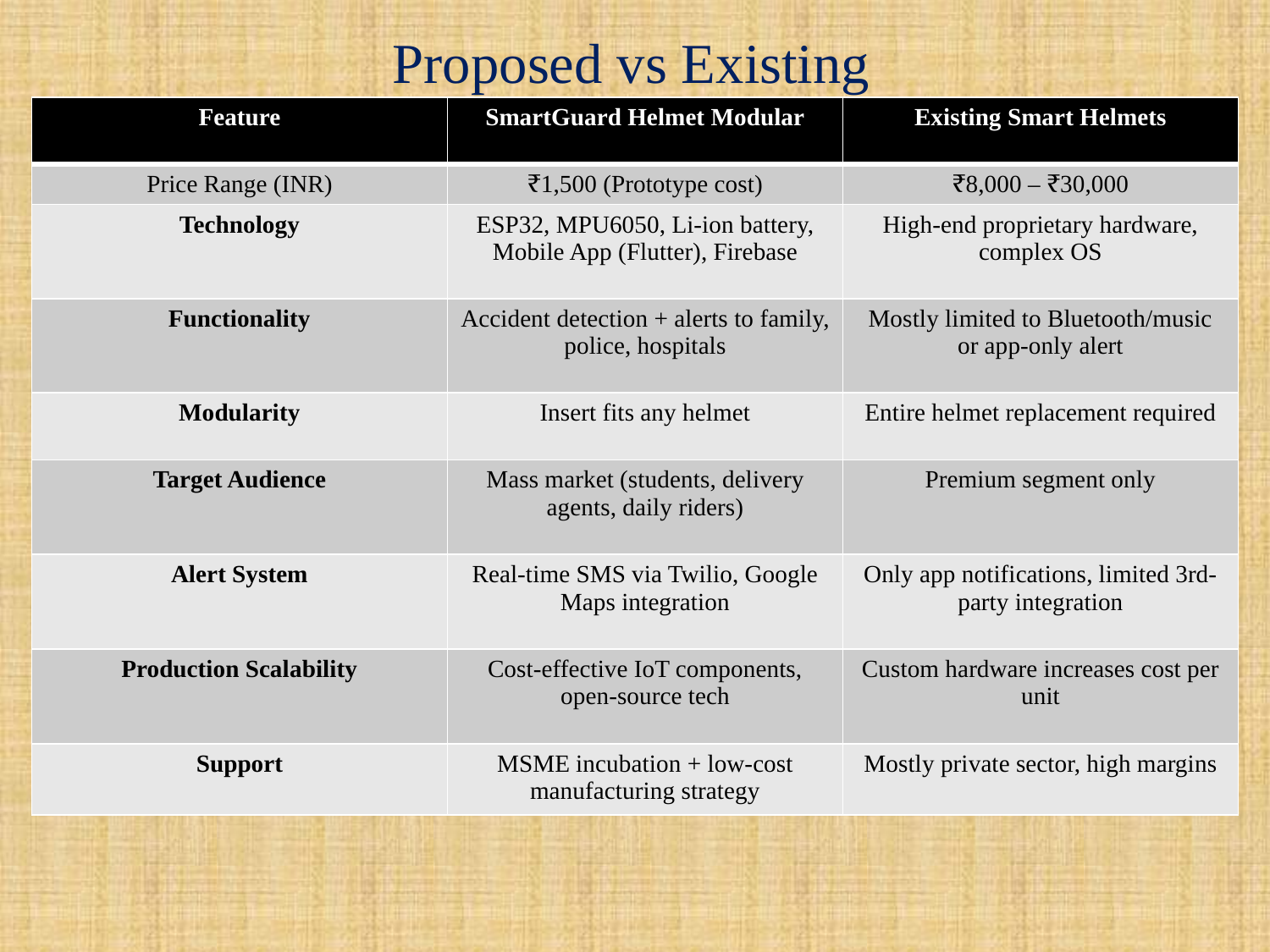

Proposed vs Existing
| Feature | SmartGuard Helmet Modular | Existing Smart Helmets |
| --- | --- | --- |
| Price Range (INR) | ₹1,500 (Prototype cost) | ₹8,000 – ₹30,000 |
| Technology | ESP32, MPU6050, Li-ion battery, Mobile App (Flutter), Firebase | High-end proprietary hardware, complex OS |
| Functionality | Accident detection + alerts to family, police, hospitals | Mostly limited to Bluetooth/music or app-only alert |
| Modularity | Insert fits any helmet | Entire helmet replacement required |
| Target Audience | Mass market (students, delivery agents, daily riders) | Premium segment only |
| Alert System | Real-time SMS via Twilio, Google Maps integration | Only app notifications, limited 3rd-party integration |
| Production Scalability | Cost-effective IoT components, open-source tech | Custom hardware increases cost per unit |
| Support | MSME incubation + low-cost manufacturing strategy | Mostly private sector, high margins |